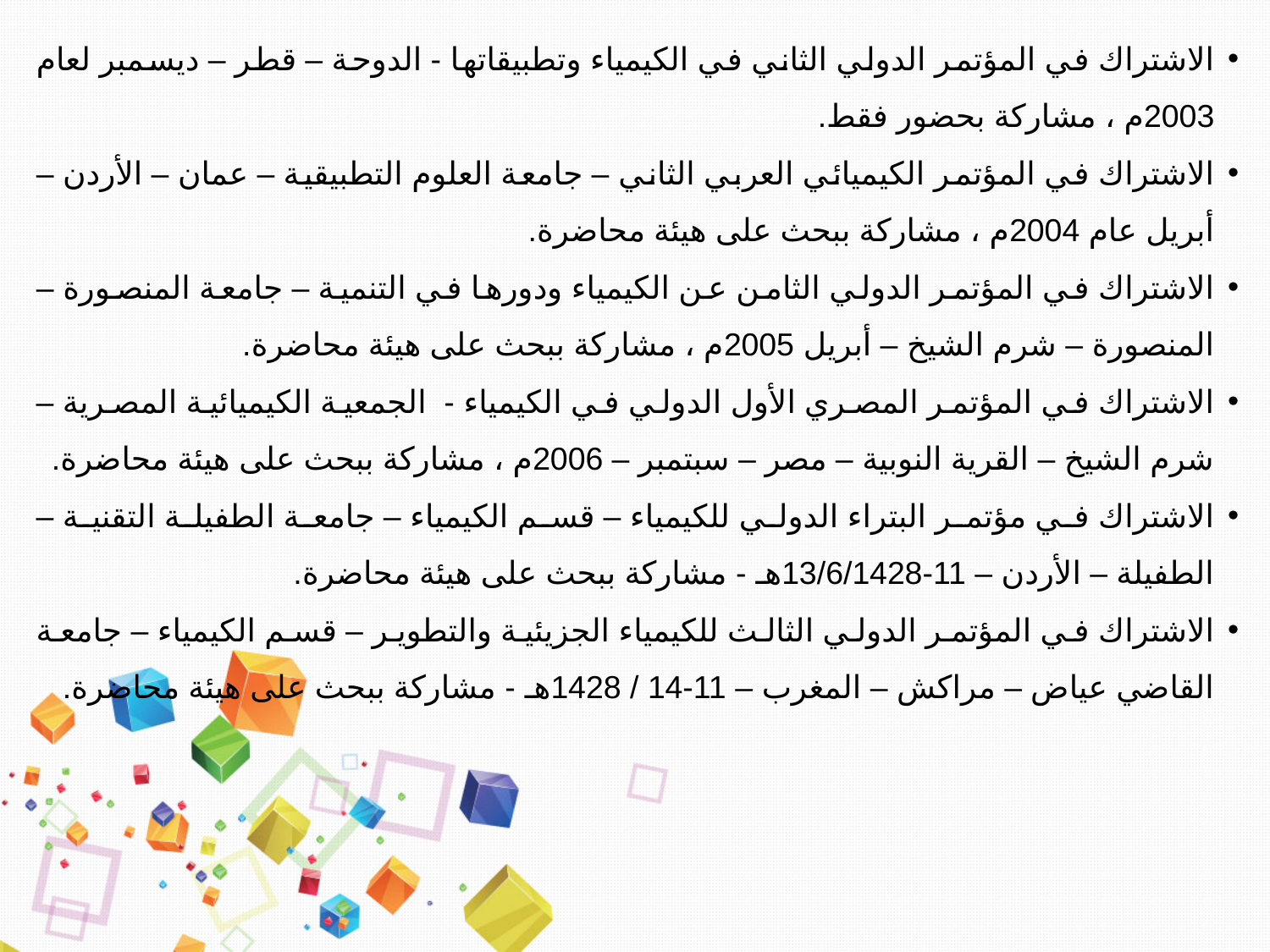

الاشتراك في المؤتمر الدولي الثاني في الكيمياء وتطبيقاتها - الدوحة – قطر – ديسمبر لعام 2003م ، مشاركة بحضور فقط.
الاشتراك في المؤتمر الكيميائي العربي الثاني – جامعة العلوم التطبيقية – عمان – الأردن – أبريل عام 2004م ، مشاركة ببحث على هيئة محاضرة.
الاشتراك في المؤتمر الدولي الثامن عن الكيمياء ودورها في التنمية – جامعة المنصورة – المنصورة – شرم الشيخ – أبريل 2005م ، مشاركة ببحث على هيئة محاضرة.
الاشتراك في المؤتمر المصري الأول الدولي في الكيمياء -  الجمعية الكيميائية المصرية –شرم الشيخ – القرية النوبية – مصر – سبتمبر – 2006م ، مشاركة ببحث على هيئة محاضرة.
الاشتراك في مؤتمر البتراء الدولي للكيمياء – قسم الكيمياء – جامعة الطفيلة التقنية – الطفيلة – الأردن – 11-13/6/1428هـ - مشاركة ببحث على هيئة محاضرة.
الاشتراك في المؤتمر الدولي الثالث للكيمياء الجزيئية والتطوير – قسم الكيمياء – جامعة القاضي عياض – مراكش – المغرب – 11-14 / 1428هـ - مشاركة ببحث على هيئة محاضرة.